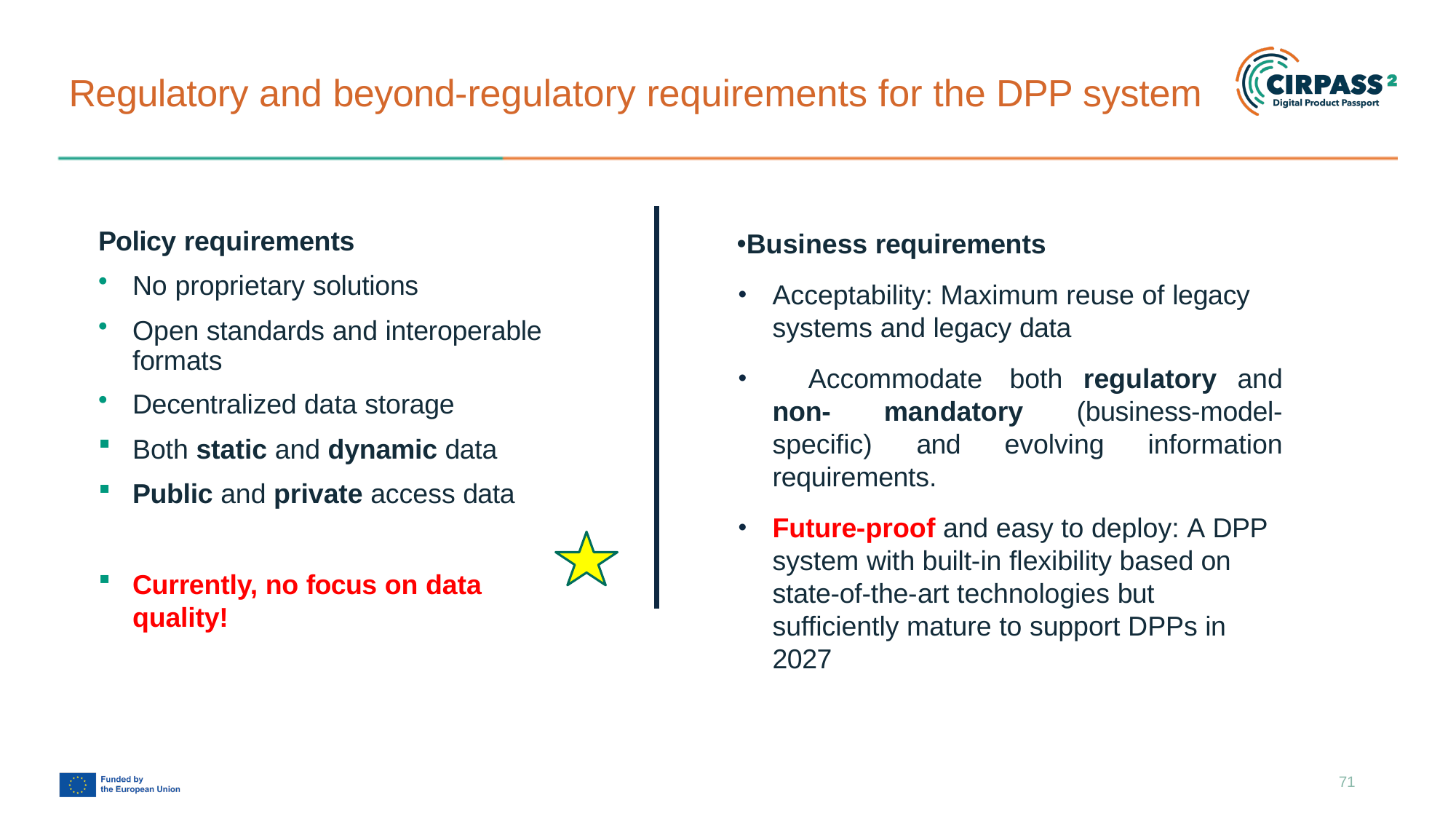

# Regulatory and beyond-regulatory requirements for the DPP system

Business requirements
Acceptability: Maximum reuse of legacy systems and legacy data
	Accommodate both regulatory and non- mandatory (business-model-specific) and evolving information requirements.
Future-proof and easy to deploy: A DPP system with built-in flexibility based on state-of-the-art technologies but sufficiently mature to support DPPs in 2027
Policy requirements
No proprietary solutions
Open standards and interoperable formats
Decentralized data storage
Both static and dynamic data
Public and private access data

Currently, no focus on data quality!

71